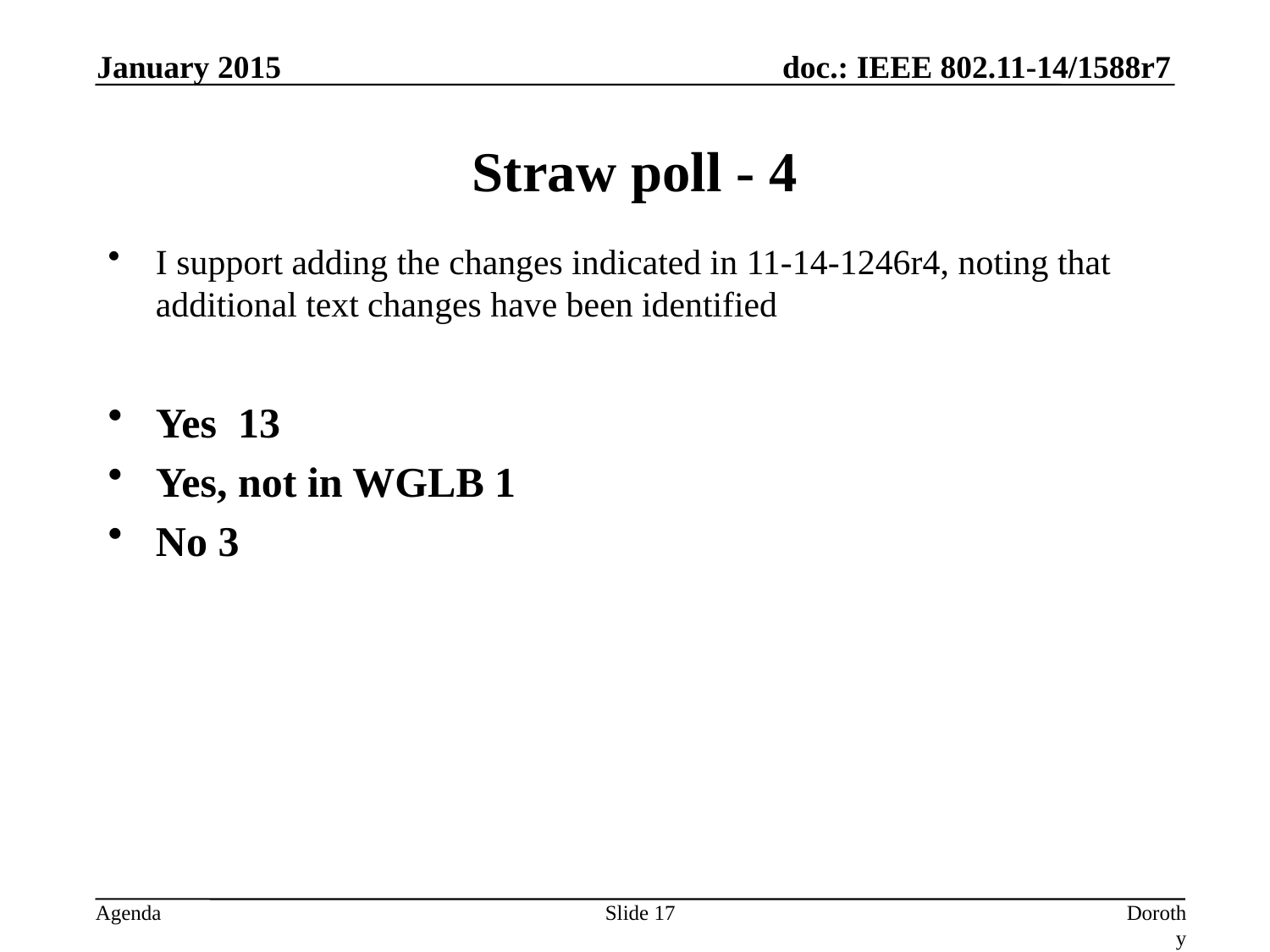

January 2015
# Straw poll - 4
I support adding the changes indicated in 11-14-1246r4, noting that additional text changes have been identified

Yes  13
Yes, not in WGLB 1
No 3

Slide 17
Dorothy Stanley, Aruba Networks